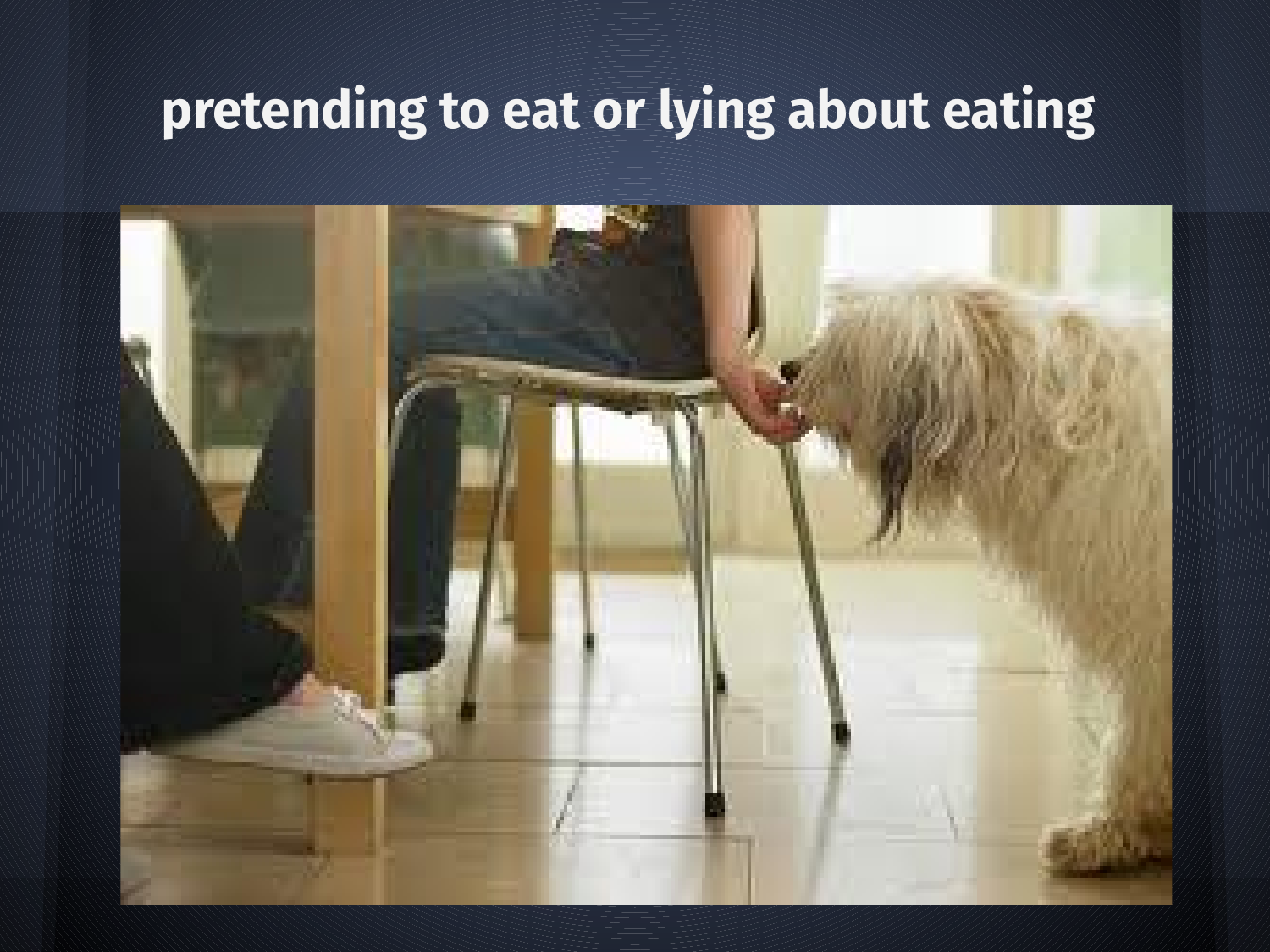

pretending to eat or lying about eating